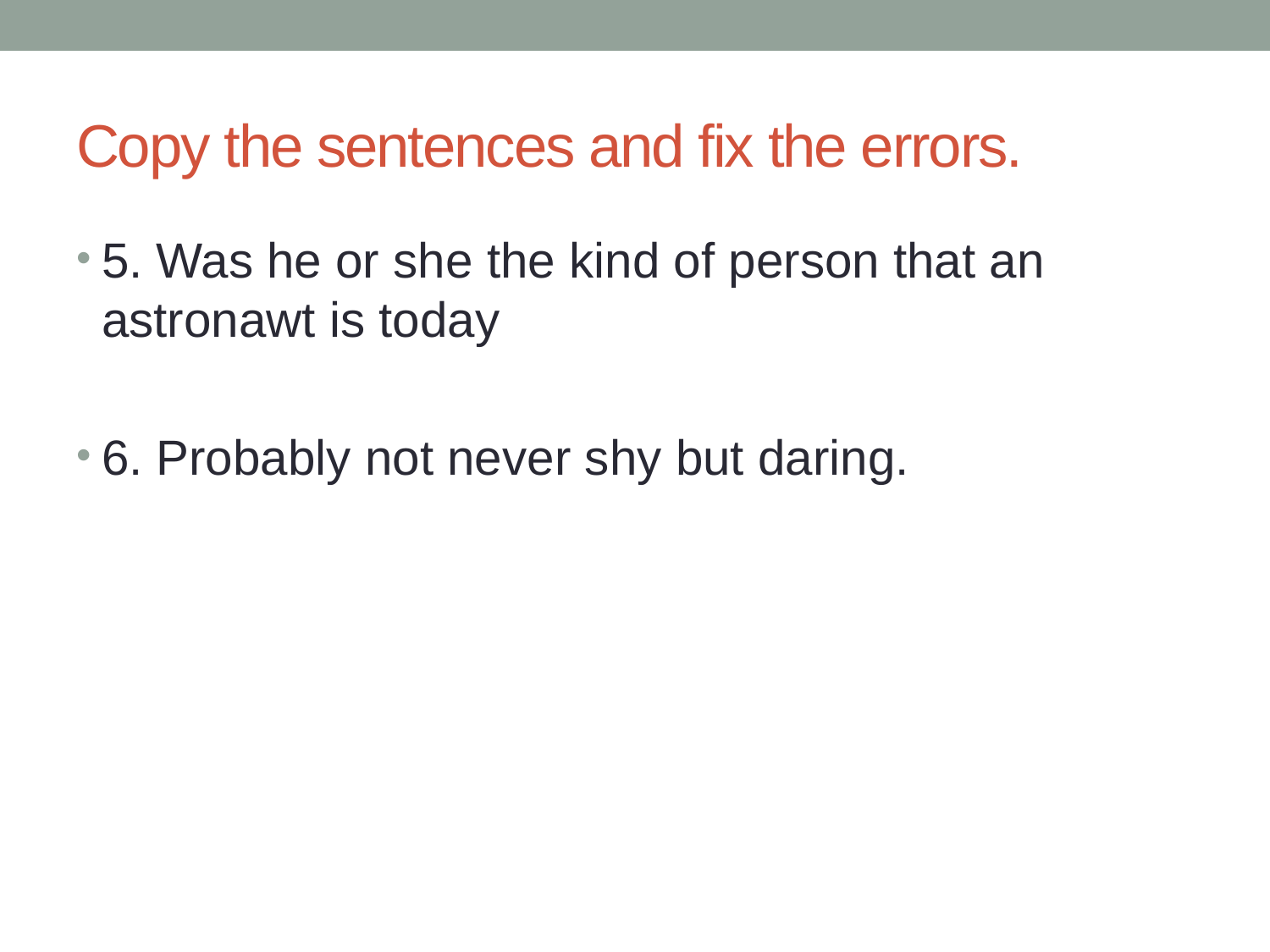

# Copy the sentences and fix the errors.
5. Was he or she the kind of person that an astronawt is today

6. Probably not never shy but daring.